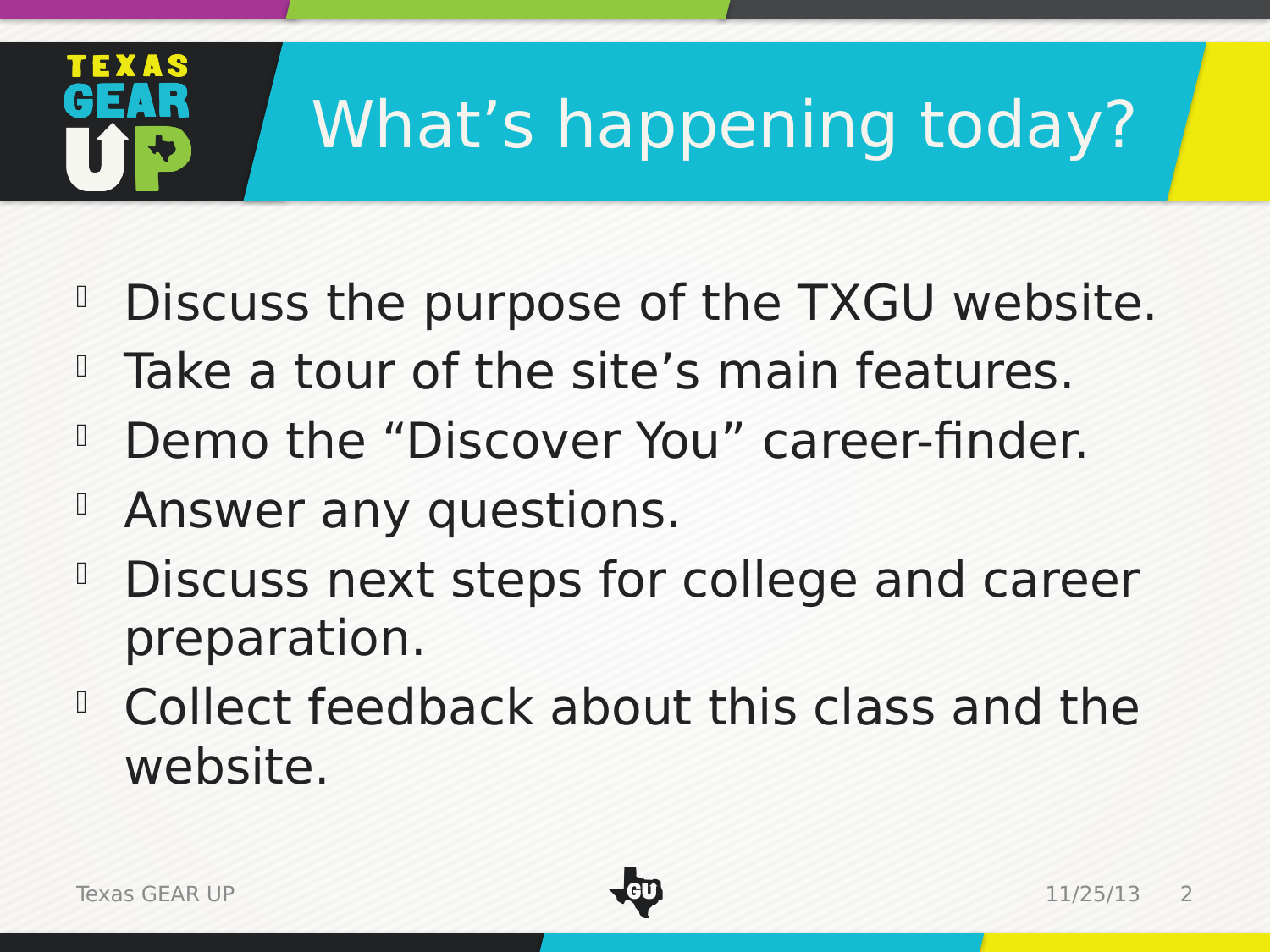

What’s happening today?
Discuss the purpose of the TXGU website.
Take a tour of the site’s main features.
Demo the “Discover You” career-finder.
Answer any questions.
Discuss next steps for college and career preparation.
Collect feedback about this class and the website.

11/25/13
2
Texas GEAR UP